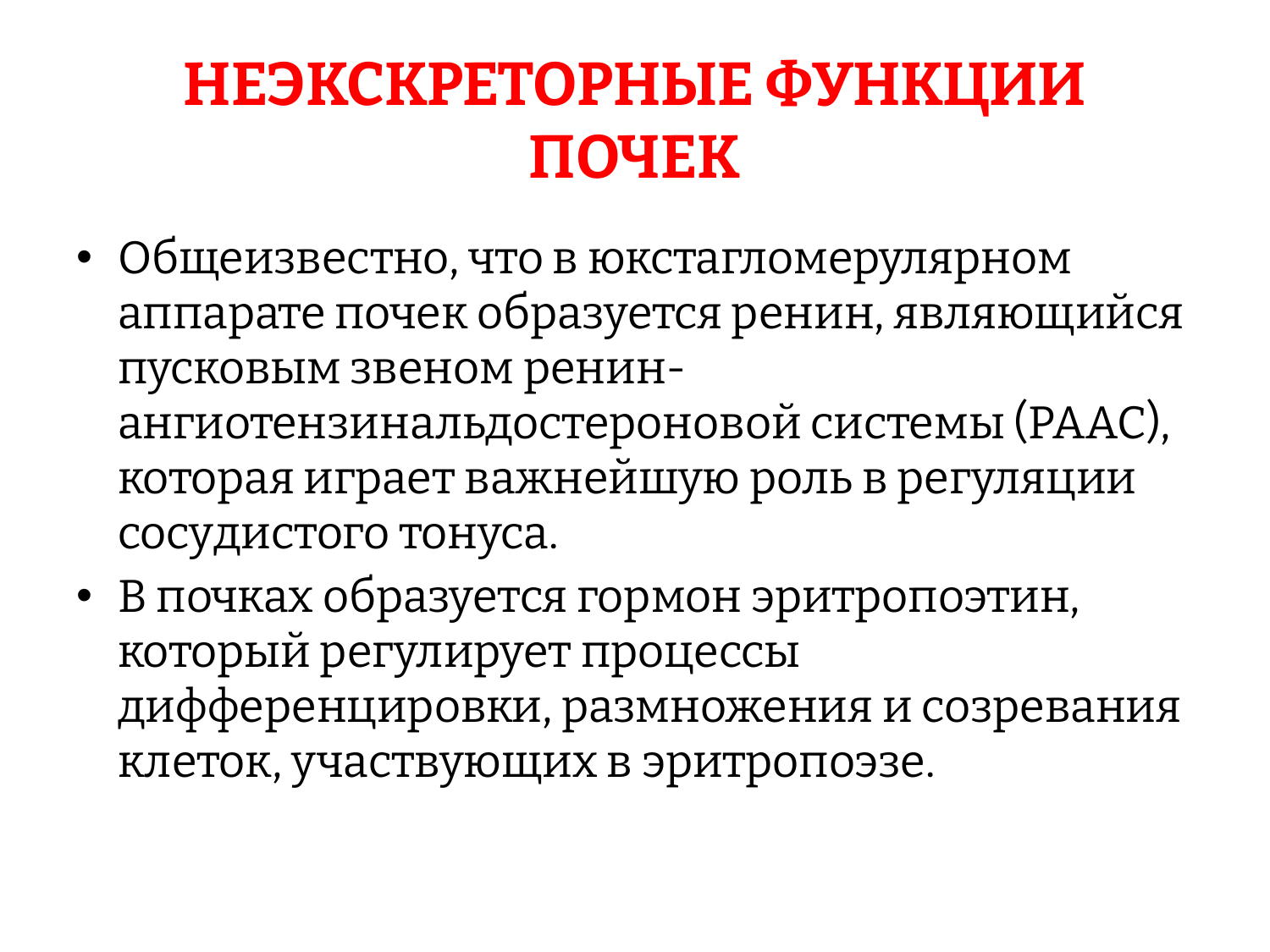

# НЕЭКСКРЕТОРНЫЕ ФУНКЦИИ ПОЧЕК
Общеизвестно, что в юкстагломерулярном аппарате почек образуется ренин, являющийся пусковым звеном ренин-ангиотензинальдостероновой системы (РААС), которая играет важнейшую роль в регуляции сосудистого тонуса.
В почках образуется гормон эритропоэтин, который регулирует процессы дифференцировки, размножения и созревания клеток, участвующих в эритропоэзе.